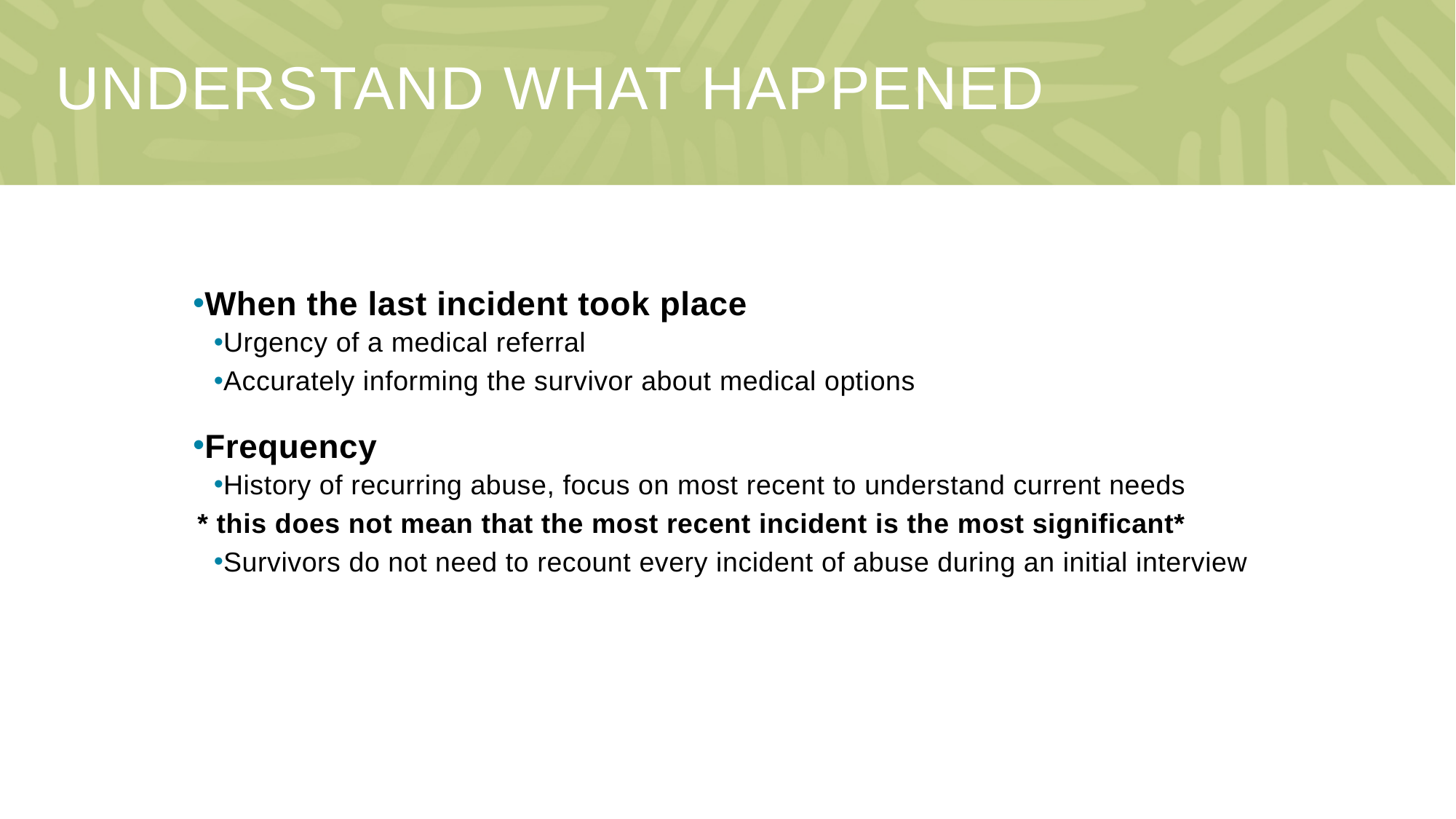

# UNDERSTAND WHAT HAPPENED
When the last incident took place
Urgency of a medical referral
Accurately informing the survivor about medical options
Frequency
History of recurring abuse, focus on most recent to understand current needs
* this does not mean that the most recent incident is the most significant*
Survivors do not need to recount every incident of abuse during an initial interview